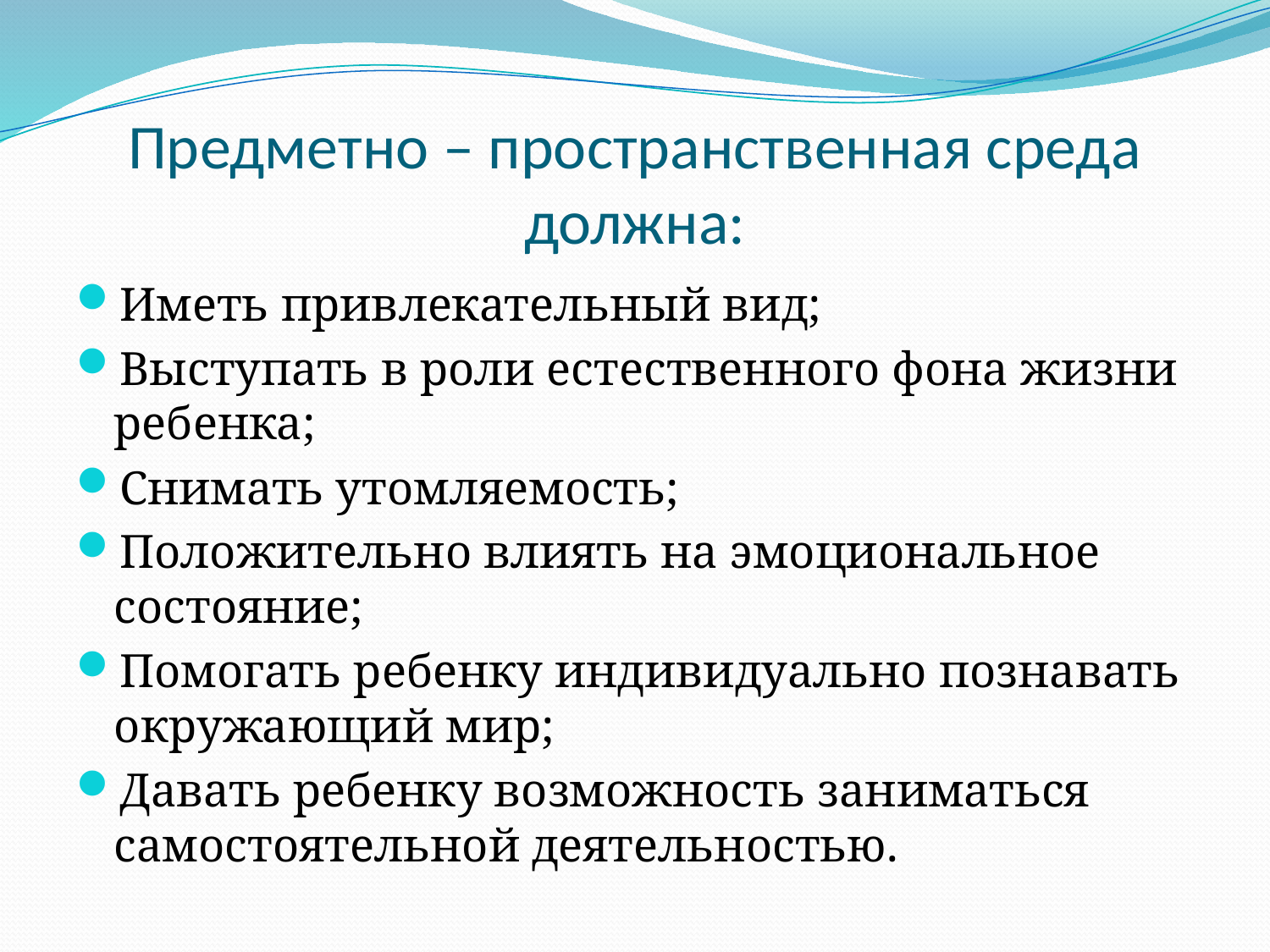

# Предметно – пространственная среда должна:
Иметь привлекательный вид;
Выступать в роли естественного фона жизни ребенка;
Снимать утомляемость;
Положительно влиять на эмоциональное состояние;
Помогать ребенку индивидуально познавать окружающий мир;
Давать ребенку возможность заниматься самостоятельной деятельностью.